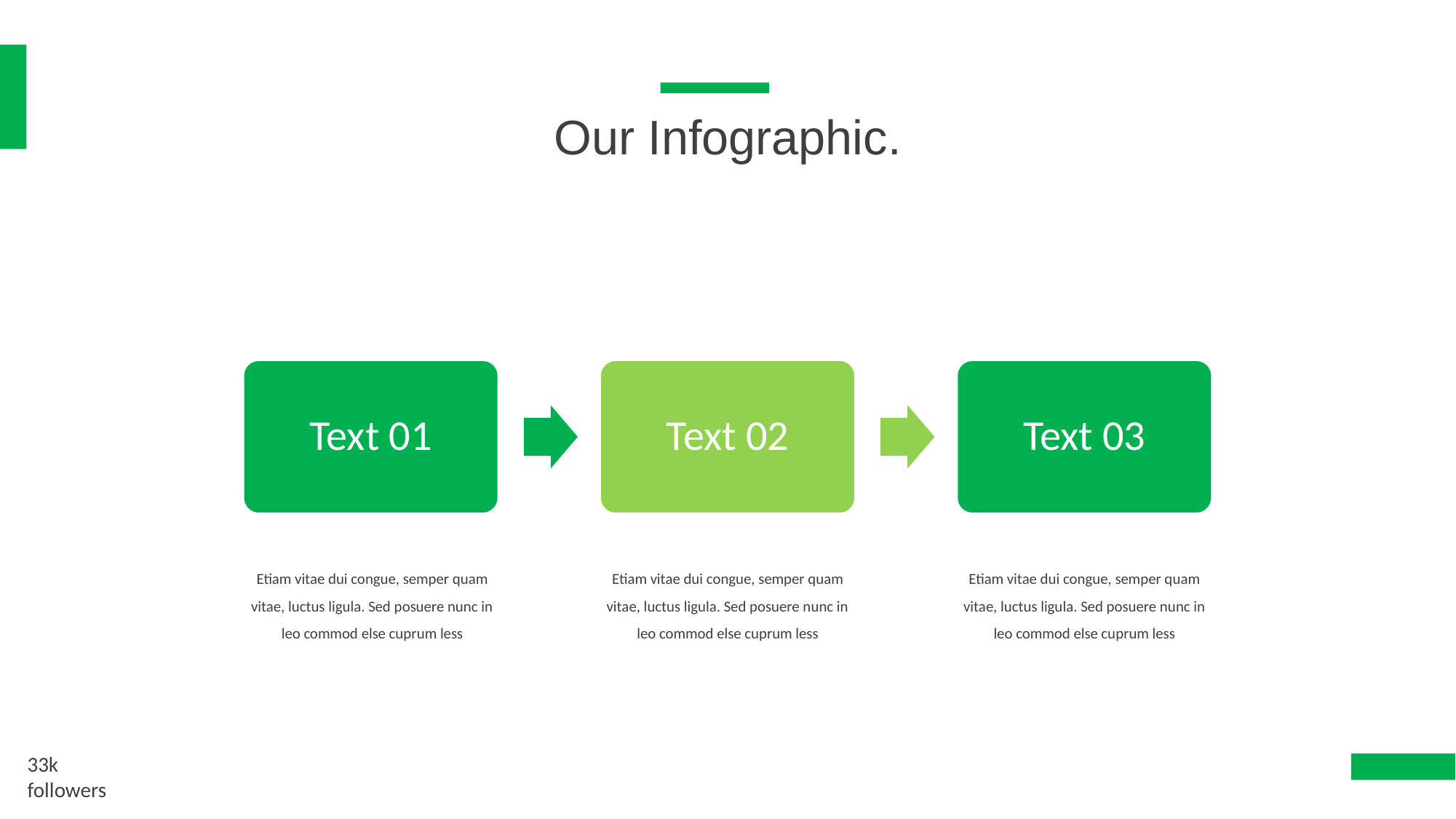

Our Infographic.
Text 01
Text 02
Text 03

Etiam vitae dui congue, semper quam vitae, luctus ligula. Sed posuere nunc in leo commod else cuprum less
Etiam vitae dui congue, semper quam vitae, luctus ligula. Sed posuere nunc in leo commod else cuprum less
Etiam vitae dui congue, semper quam vitae, luctus ligula. Sed posuere nunc in leo commod else cuprum less

33k
followers